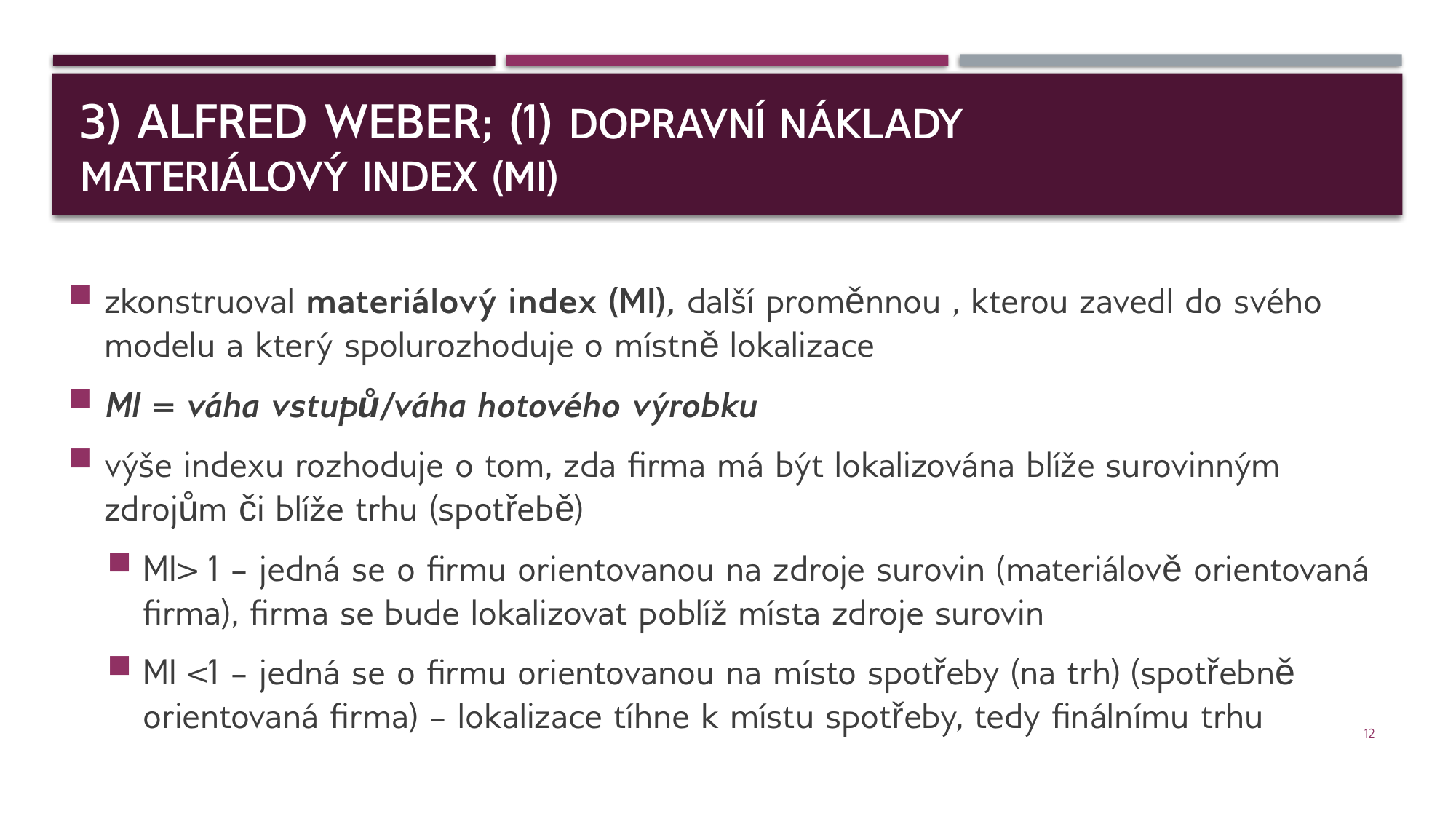

# 3) Alfred Weber; (1) Dopravní náklady MATERIÁLOVÝ INDEX (mi)
zkonstruoval materiálový index (MI), další proměnnou , kterou zavedl do svého modelu a který spolurozhoduje o místně lokalizace
MI = váha vstupů/váha hotového výrobku
výše indexu rozhoduje o tom, zda firma má být lokalizována blíže surovinným zdrojům či blíže trhu (spotřebě)
MI> 1 – jedná se o firmu orientovanou na zdroje surovin (materiálově orientovaná firma), firma se bude lokalizovat poblíž místa zdroje surovin
MI <1 – jedná se o firmu orientovanou na místo spotřeby (na trh) (spotřebně orientovaná firma) – lokalizace tíhne k místu spotřeby, tedy finálnímu trhu
12